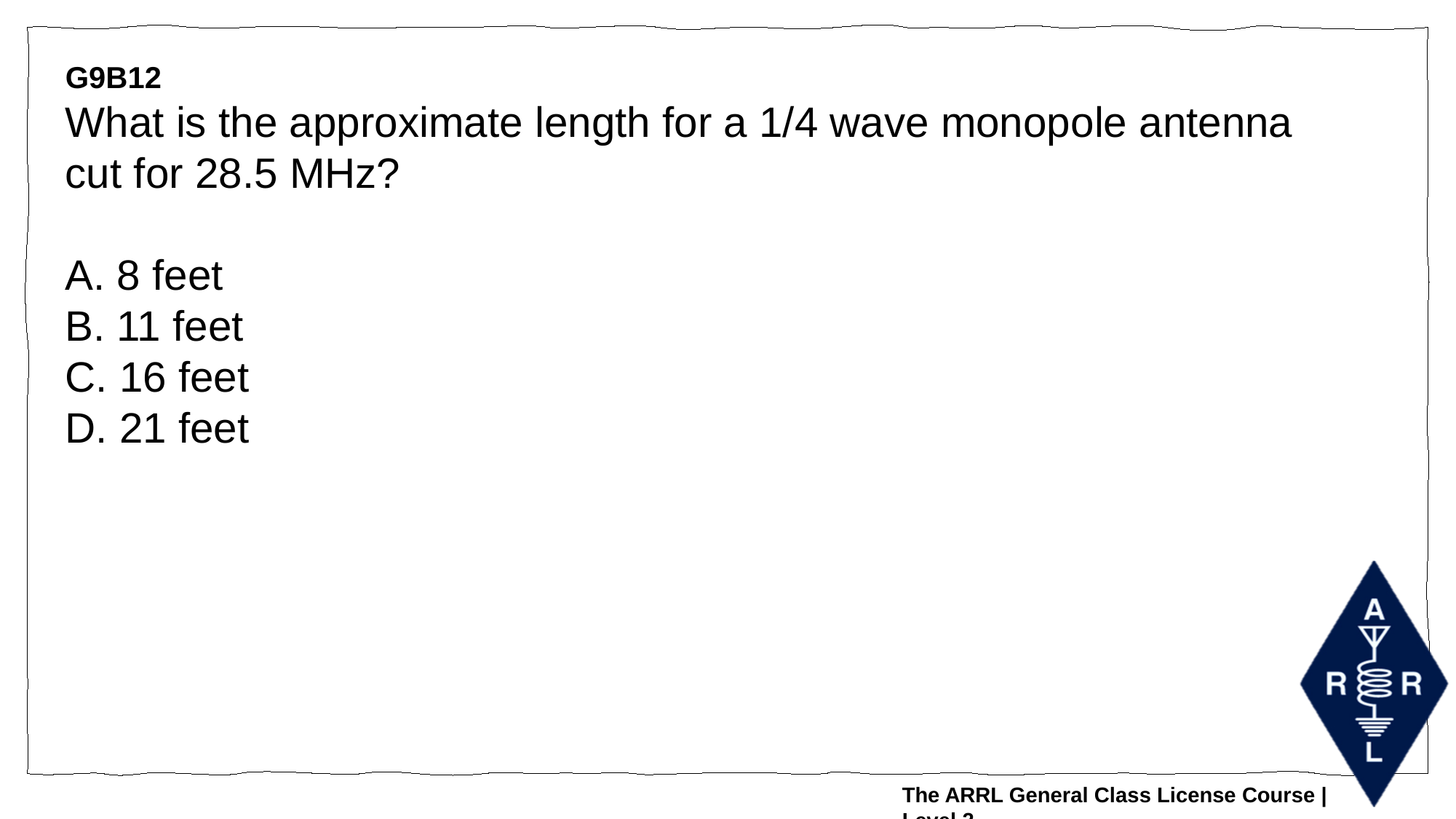

G9B12
What is the approximate length for a 1/4 wave monopole antenna cut for 28.5 MHz?

A. 8 feet
B. 11 feet
C. 16 feet
D. 21 feet